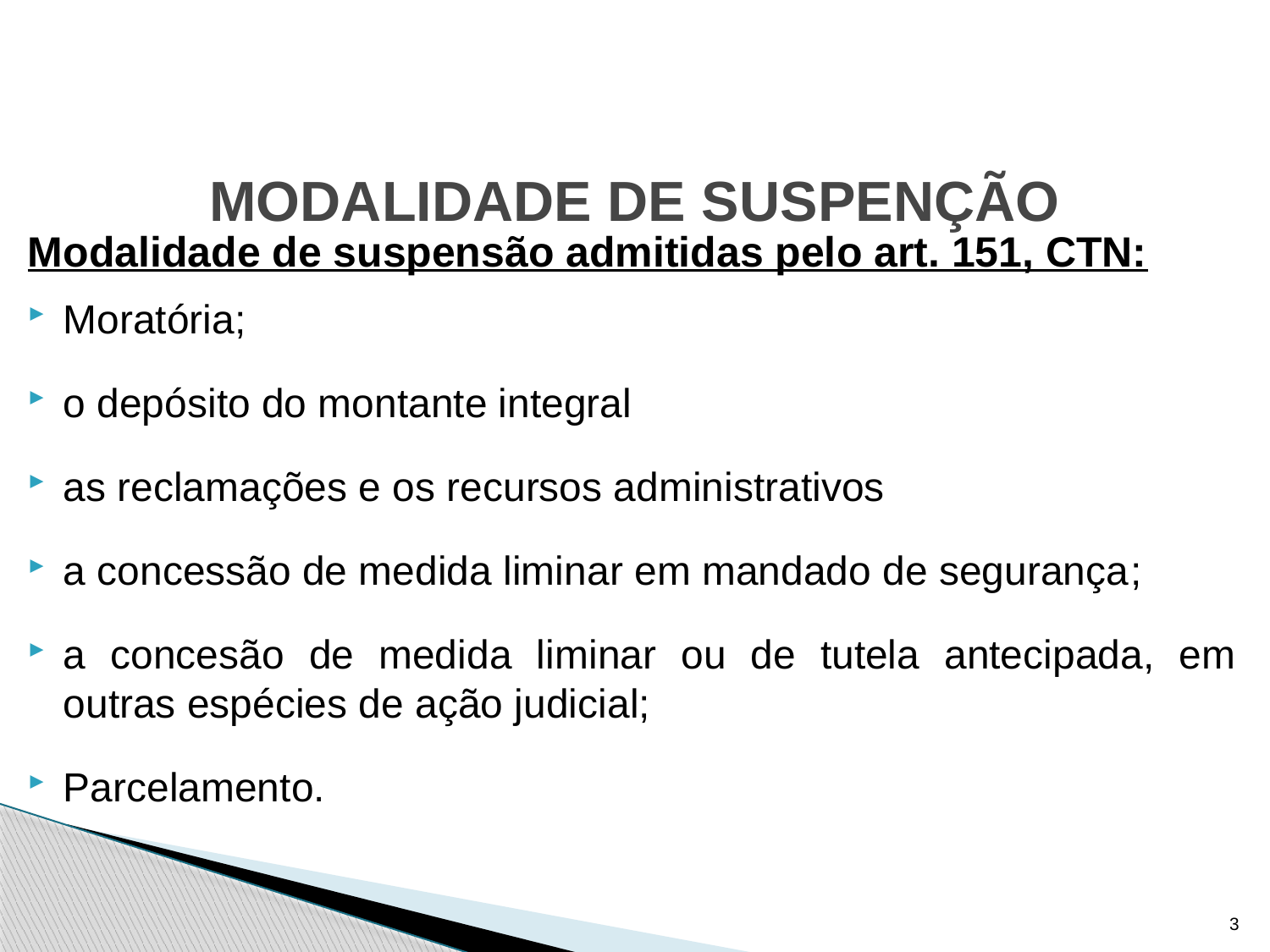

# MODALIDADE DE SUSPENÇÃO
Modalidade de suspensão admitidas pelo art. 151, CTN:
Moratória;
o depósito do montante integral
as reclamações e os recursos administrativos
a concessão de medida liminar em mandado de segurança;
a concesão de medida liminar ou de tutela antecipada, em outras espécies de ação judicial;
Parcelamento.

3